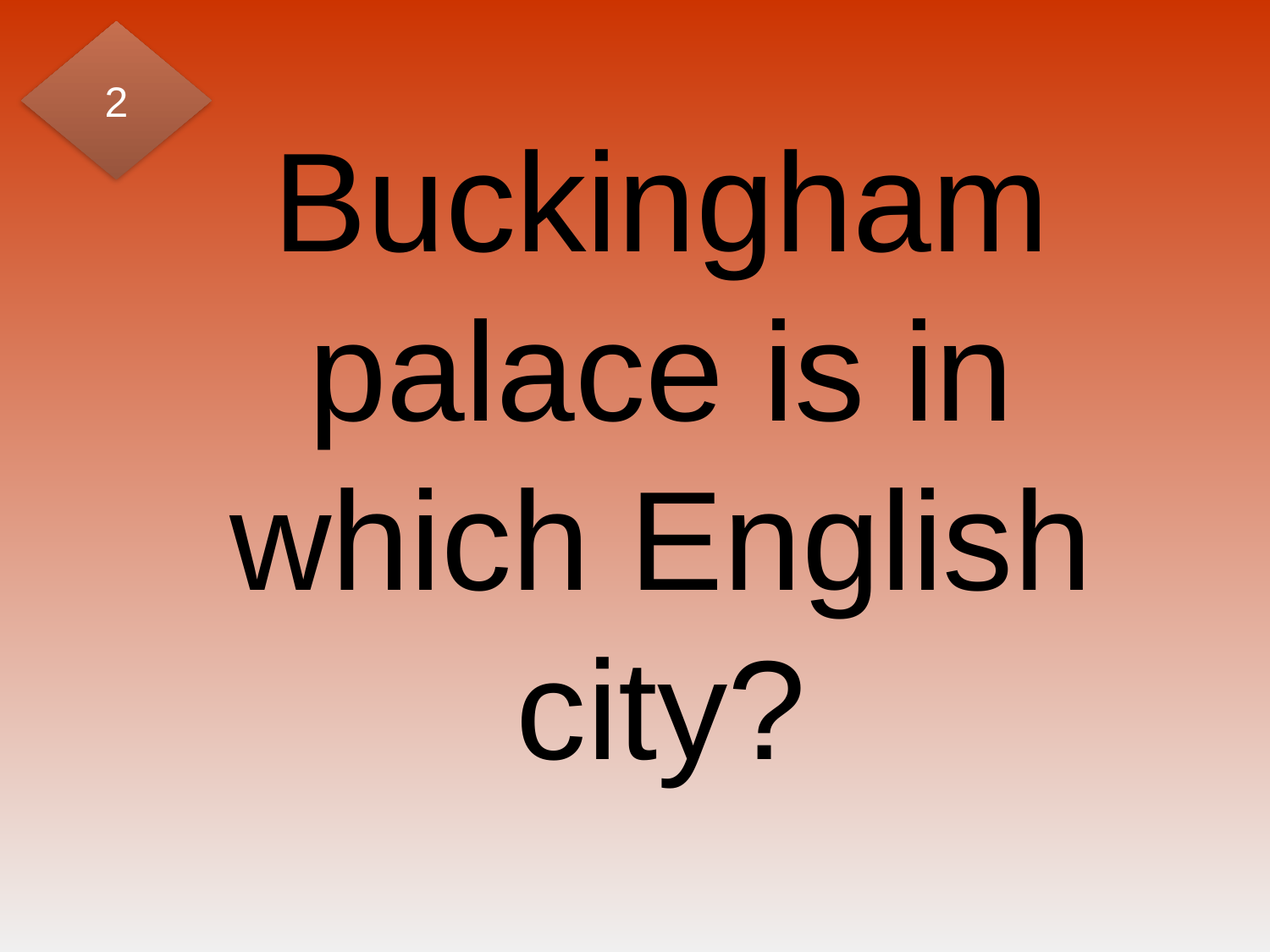

2
# Buckingham palace is in which English city?